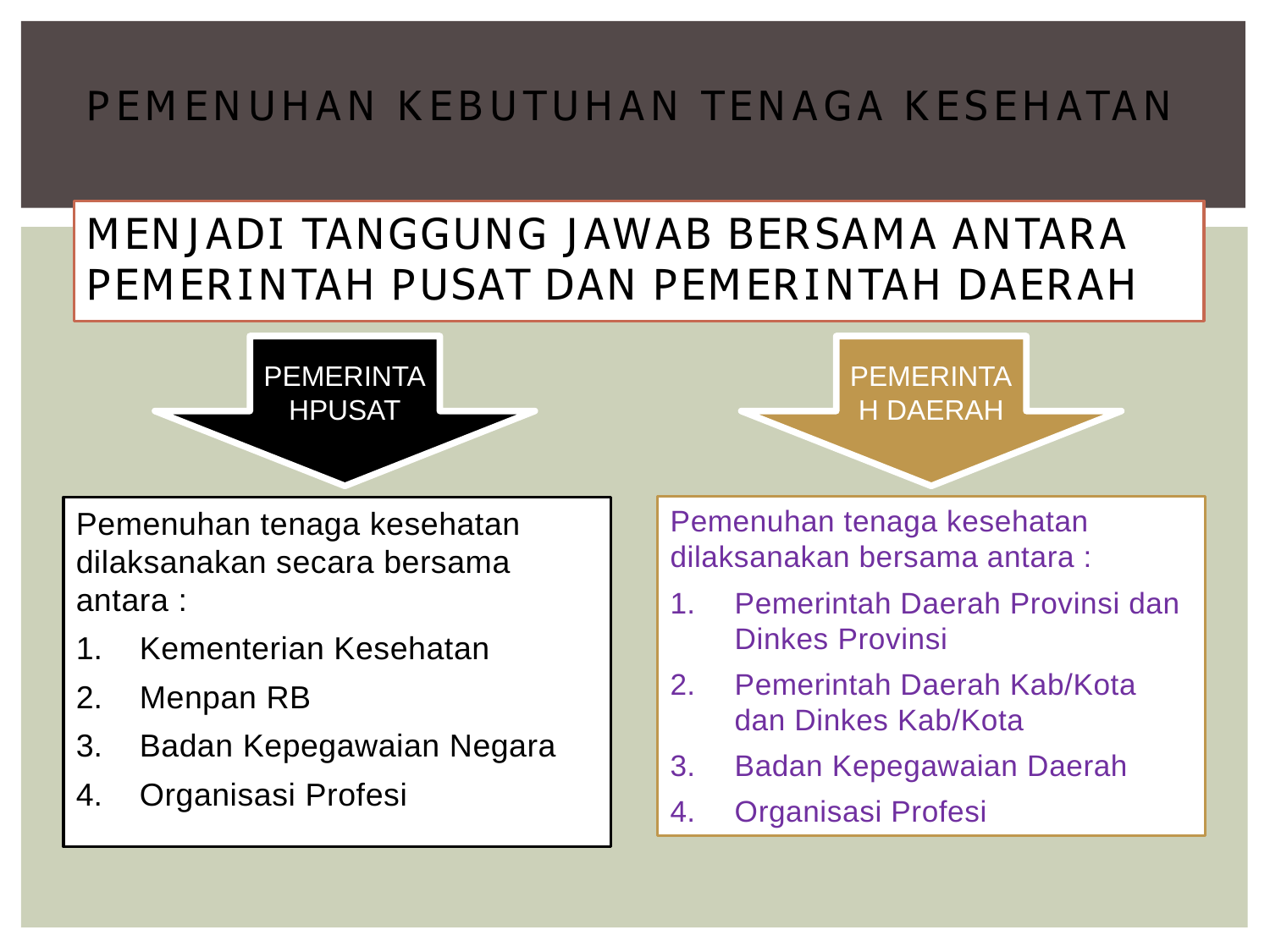

# PEMENUHAN KEBUTUHAN TENAGA KESEHATAN
MENJADI TANGGUNG JAWAB BERSAMA ANTARA PEMERINTAH PUSAT DAN PEMERINTAH DAERAH
PEMERINTAHPUSAT
PEMERINTAH DAERAH
Pemenuhan tenaga kesehatan dilaksanakan bersama antara :
Pemerintah Daerah Provinsi dan Dinkes Provinsi
Pemerintah Daerah Kab/Kota dan Dinkes Kab/Kota
Badan Kepegawaian Daerah
Organisasi Profesi
Pemenuhan tenaga kesehatan dilaksanakan secara bersama antara :
Kementerian Kesehatan
Menpan RB
Badan Kepegawaian Negara
Organisasi Profesi